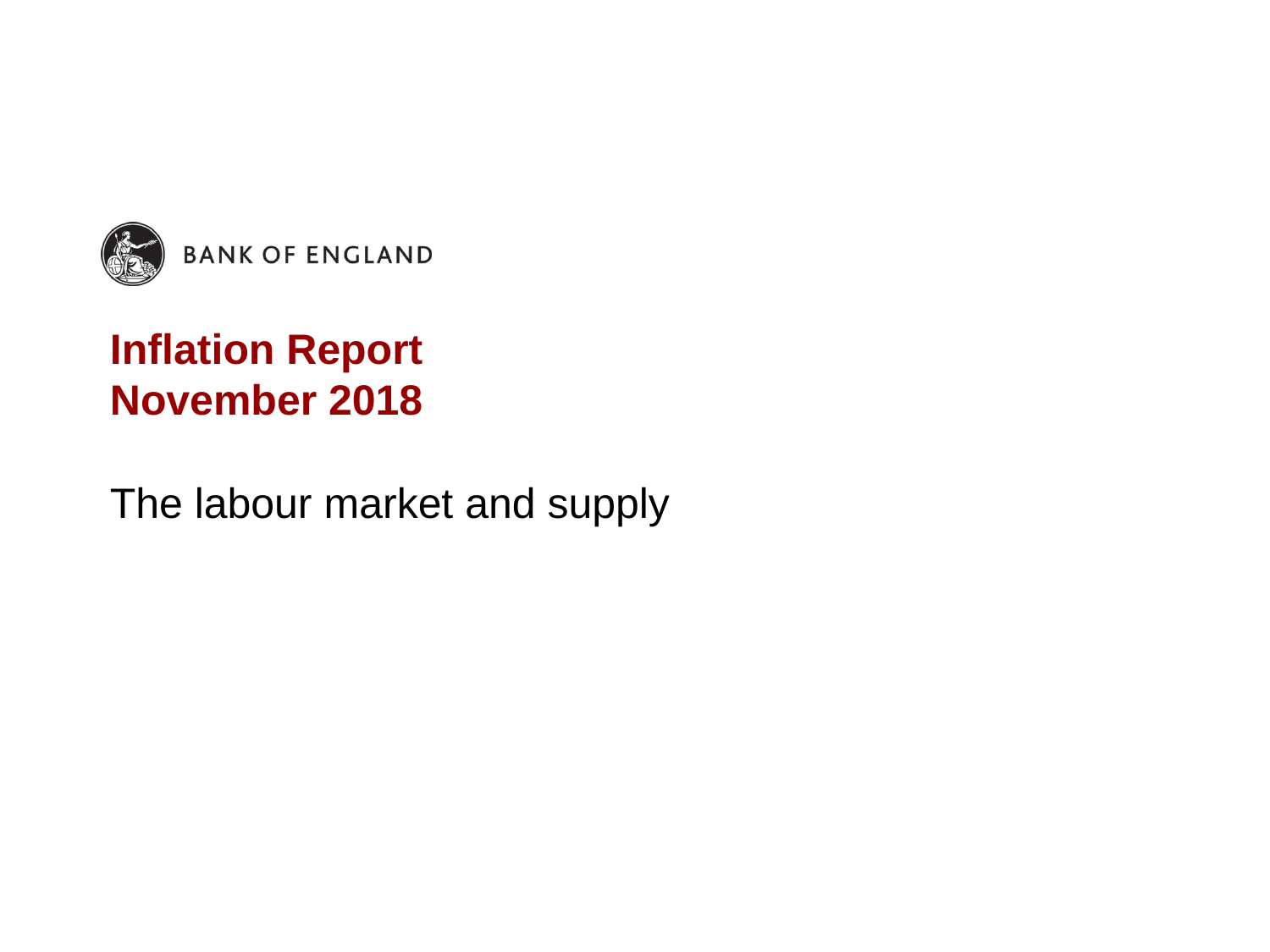

# Inflation Report November 2018
The labour market and supply